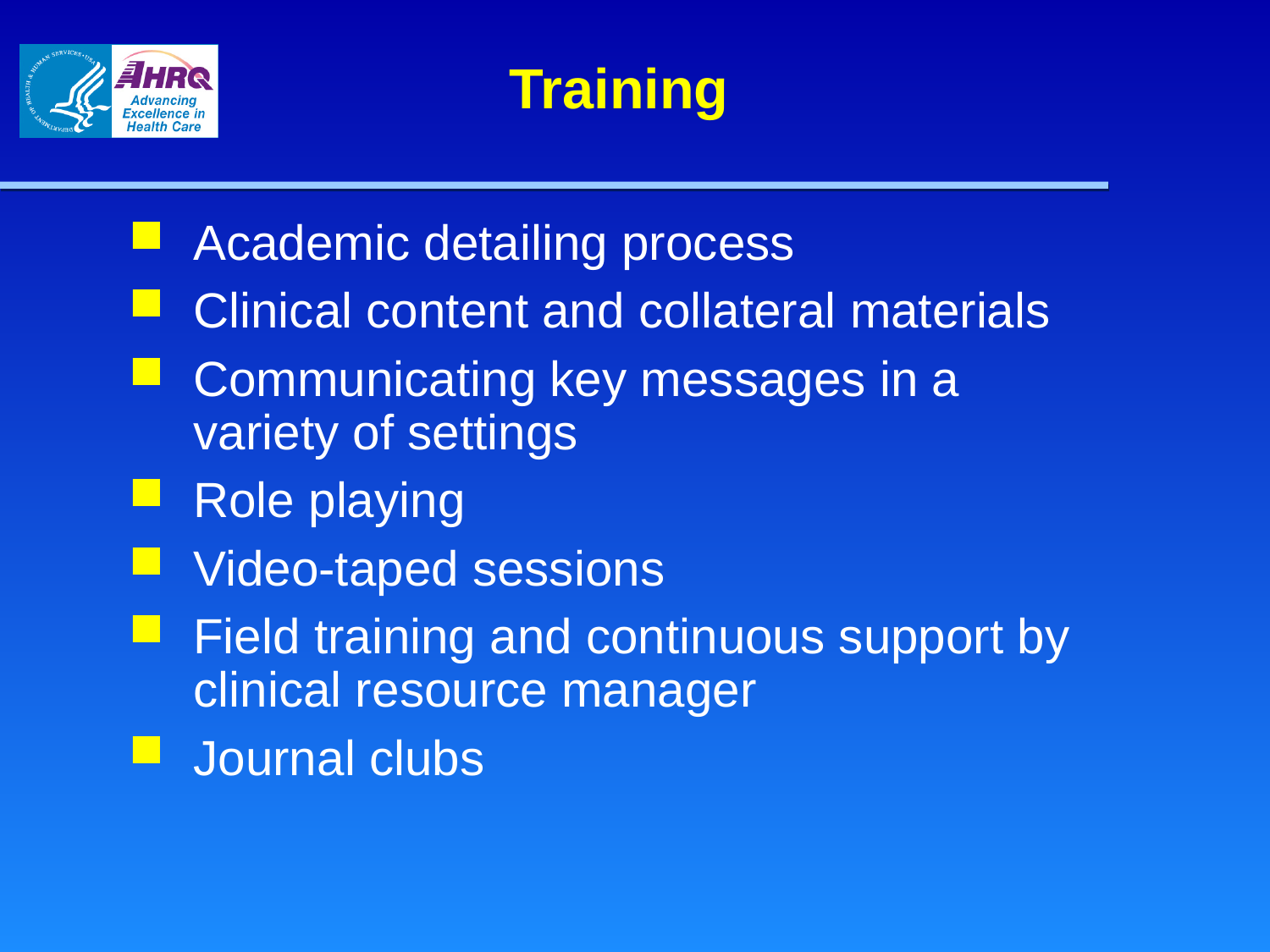

# Training
Academic detailing process
Clinical content and collateral materials
Communicating key messages in a variety of settings
Role playing
Video-taped sessions
Field training and continuous support by clinical resource manager
Journal clubs